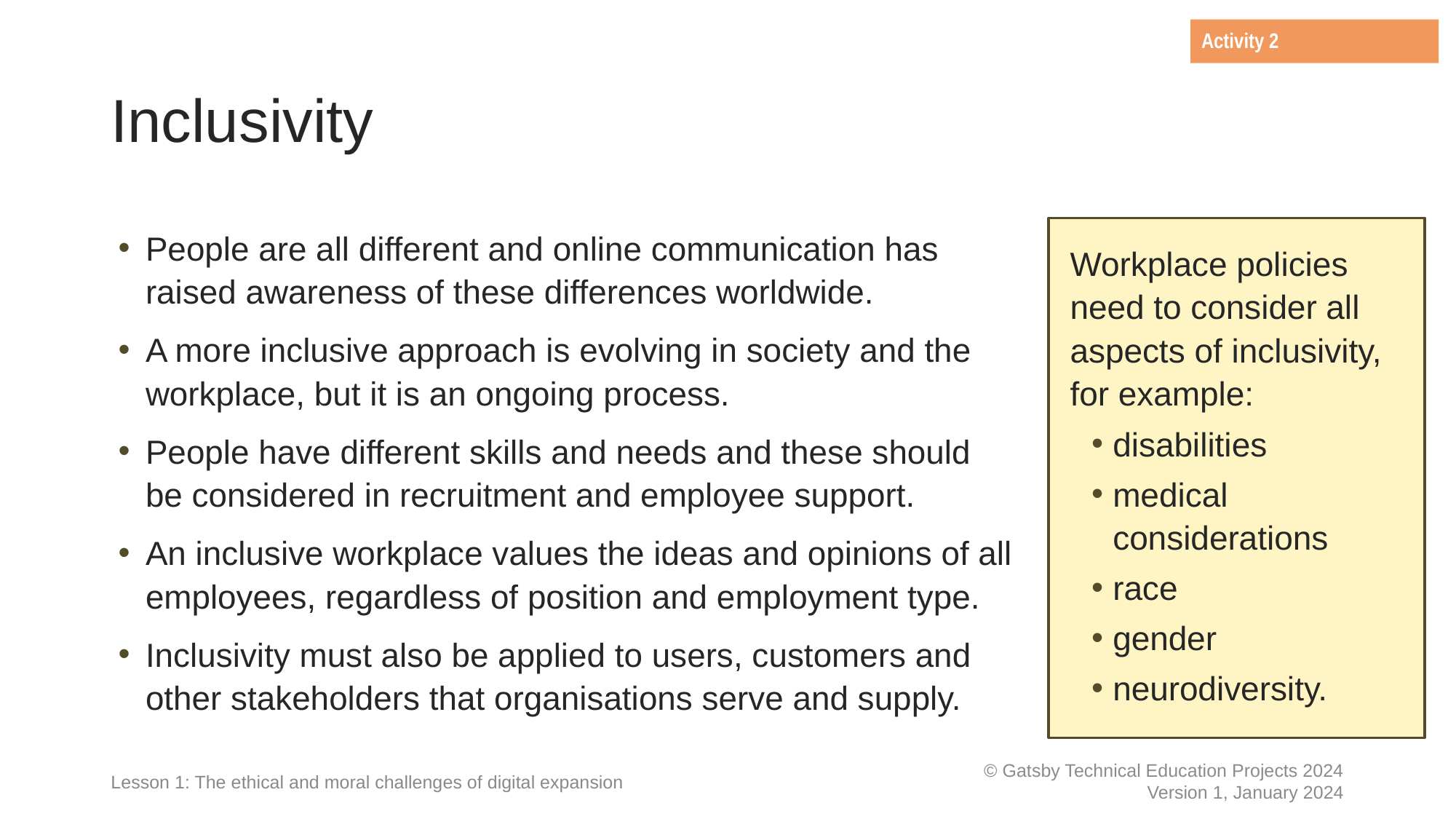

Activity 2
# Inclusivity
People are all different and online communication has
raised awareness of these differences worldwide.
A more inclusive approach is evolving in society and the workplace, but it is an ongoing process.
People have different skills and needs and these should
be considered in recruitment and employee support.
An inclusive workplace values the ideas and opinions of all employees, regardless of position and employment type.
Inclusivity must also be applied to users, customers and other stakeholders that organisations serve and supply.
Workplace policies need to consider all aspects of inclusivity,
for example:
disabilities
medical considerations
race
gender
neurodiversity.
Lesson 1: The ethical and moral challenges of digital expansion